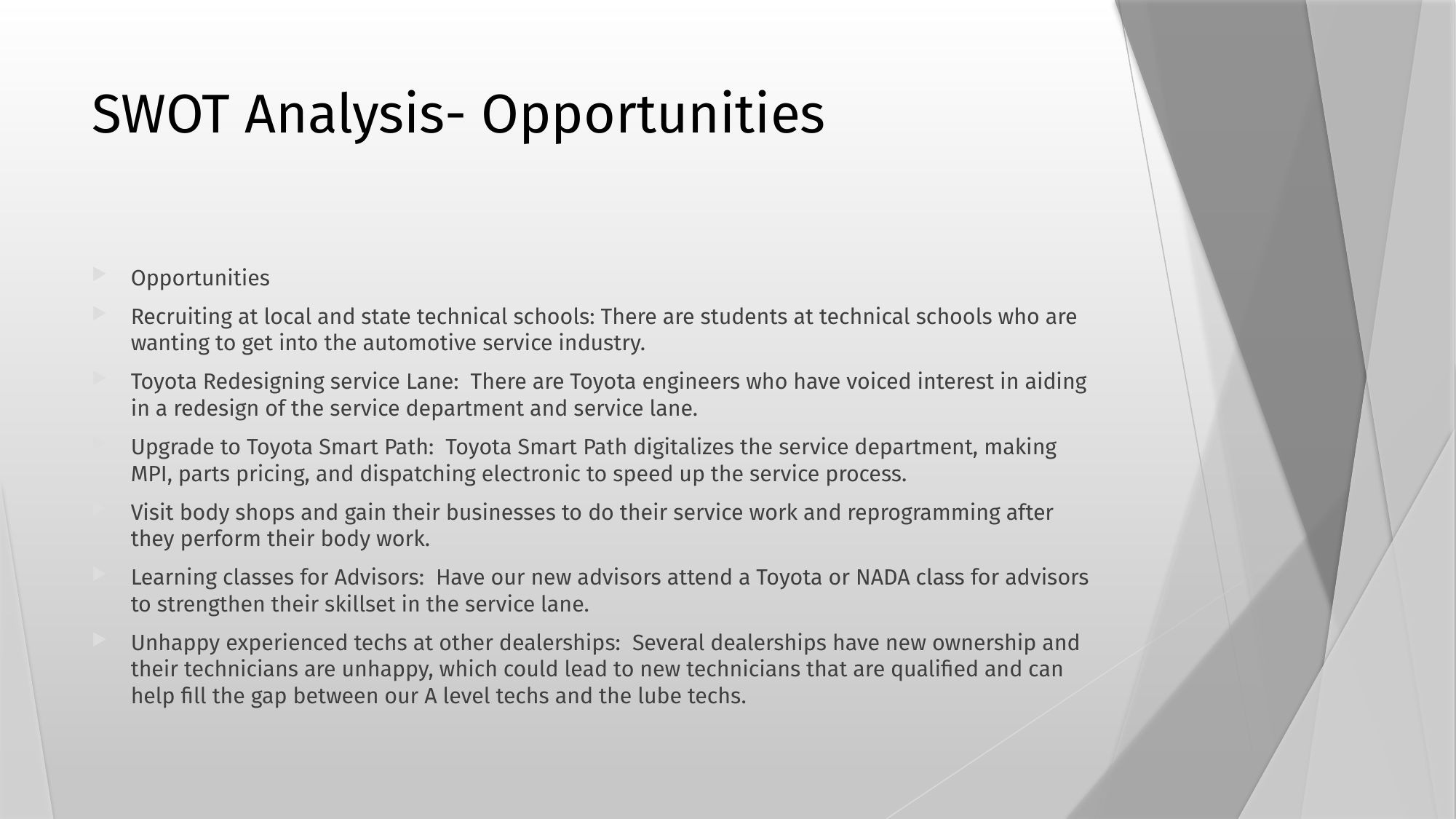

# SWOT Analysis- Opportunities
Opportunities
Recruiting at local and state technical schools: There are students at technical schools who are wanting to get into the automotive service industry.
Toyota Redesigning service Lane:  There are Toyota engineers who have voiced interest in aiding in a redesign of the service department and service lane.
Upgrade to Toyota Smart Path:  Toyota Smart Path digitalizes the service department, making MPI, parts pricing, and dispatching electronic to speed up the service process.
Visit body shops and gain their businesses to do their service work and reprogramming after they perform their body work.
Learning classes for Advisors:  Have our new advisors attend a Toyota or NADA class for advisors to strengthen their skillset in the service lane.
Unhappy experienced techs at other dealerships:  Several dealerships have new ownership and their technicians are unhappy, which could lead to new technicians that are qualified and can help fill the gap between our A level techs and the lube techs.